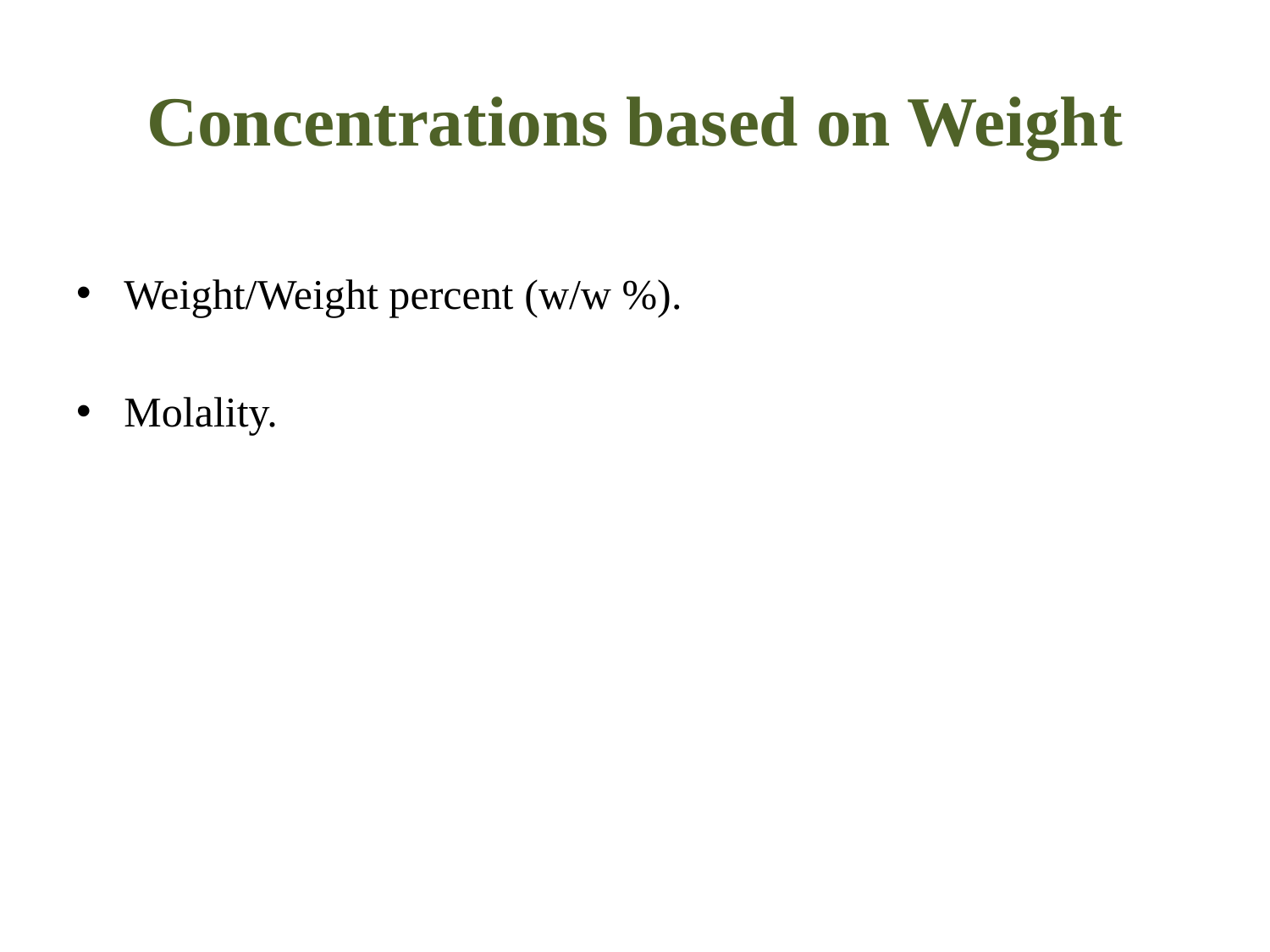

# Concentrations based on Weight

Weight/Weight percent (w/w %).

Molality.